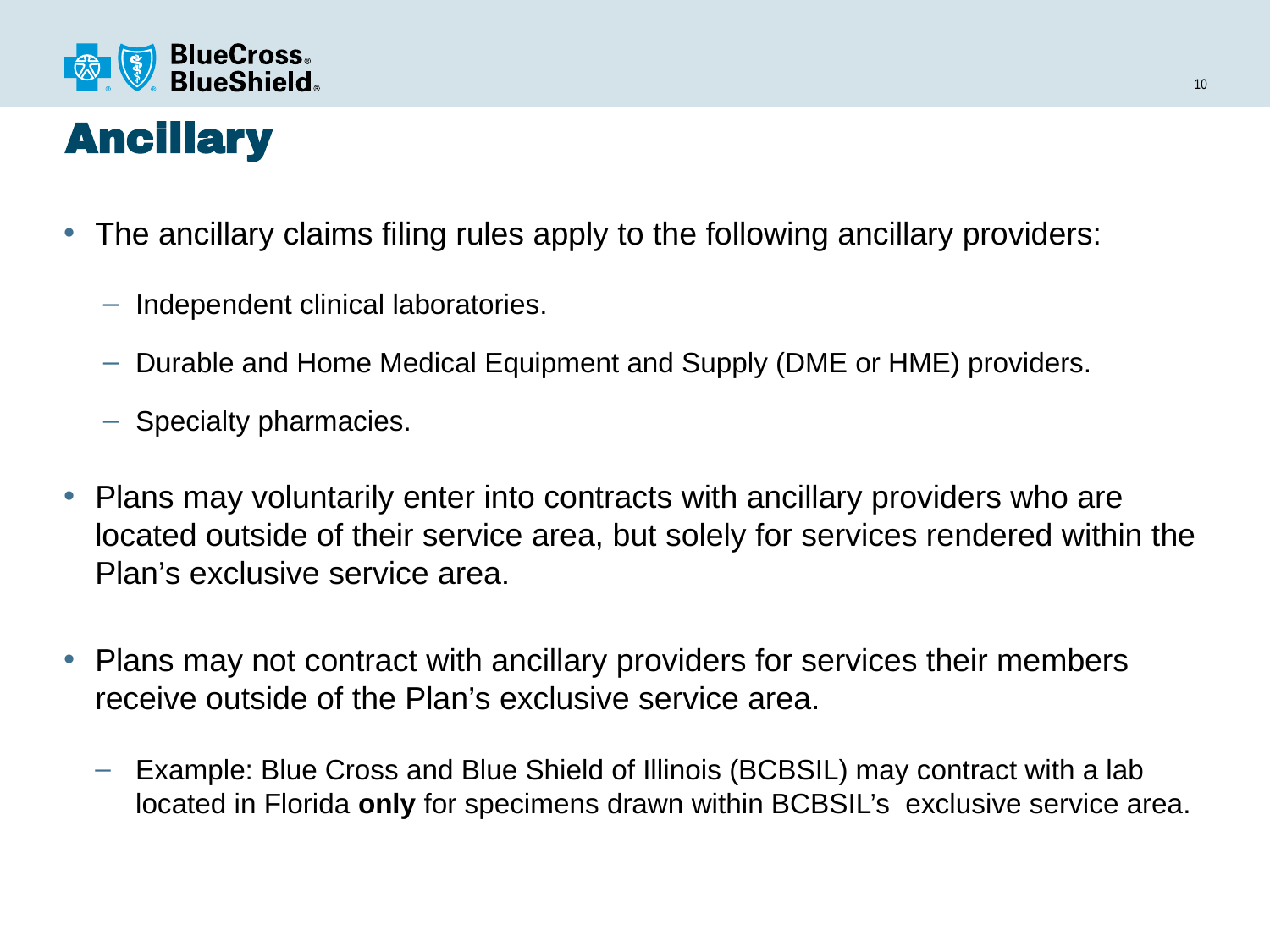

# Ancillary
The ancillary claims filing rules apply to the following ancillary providers:
Independent clinical laboratories.
Durable and Home Medical Equipment and Supply (DME or HME) providers.
Specialty pharmacies.
Plans may voluntarily enter into contracts with ancillary providers who are located outside of their service area, but solely for services rendered within the Plan’s exclusive service area.
Plans may not contract with ancillary providers for services their members receive outside of the Plan’s exclusive service area.
Example: Blue Cross and Blue Shield of Illinois (BCBSIL) may contract with a lab located in Florida only for specimens drawn within BCBSIL’s  exclusive service area.